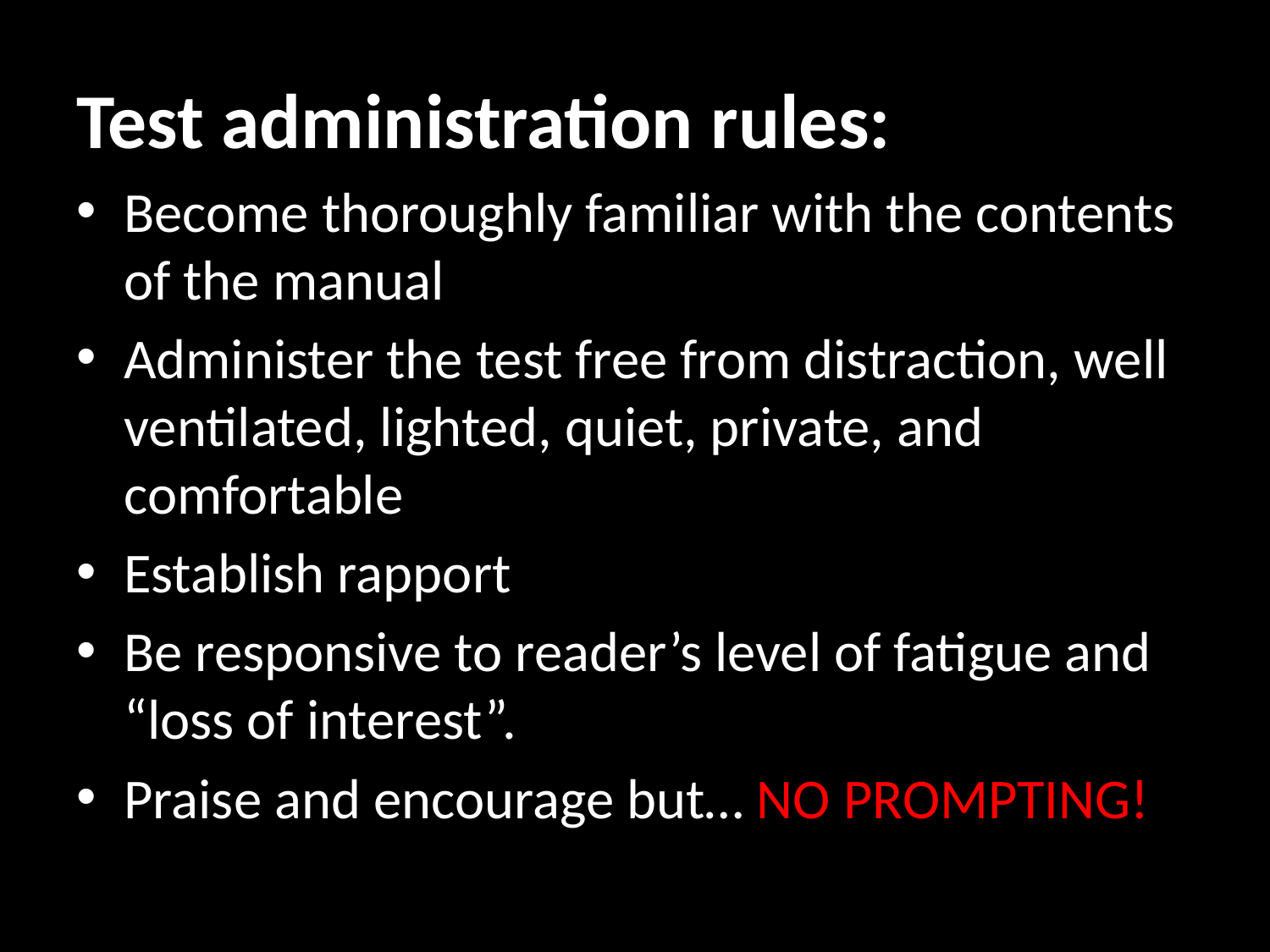

# Test administration rules:
Become thoroughly familiar with the contents of the manual
Administer the test free from distraction, well ventilated, lighted, quiet, private, and comfortable
Establish rapport
Be responsive to reader’s level of fatigue and “loss of interest”.
Praise and encourage but… NO PROMPTING!